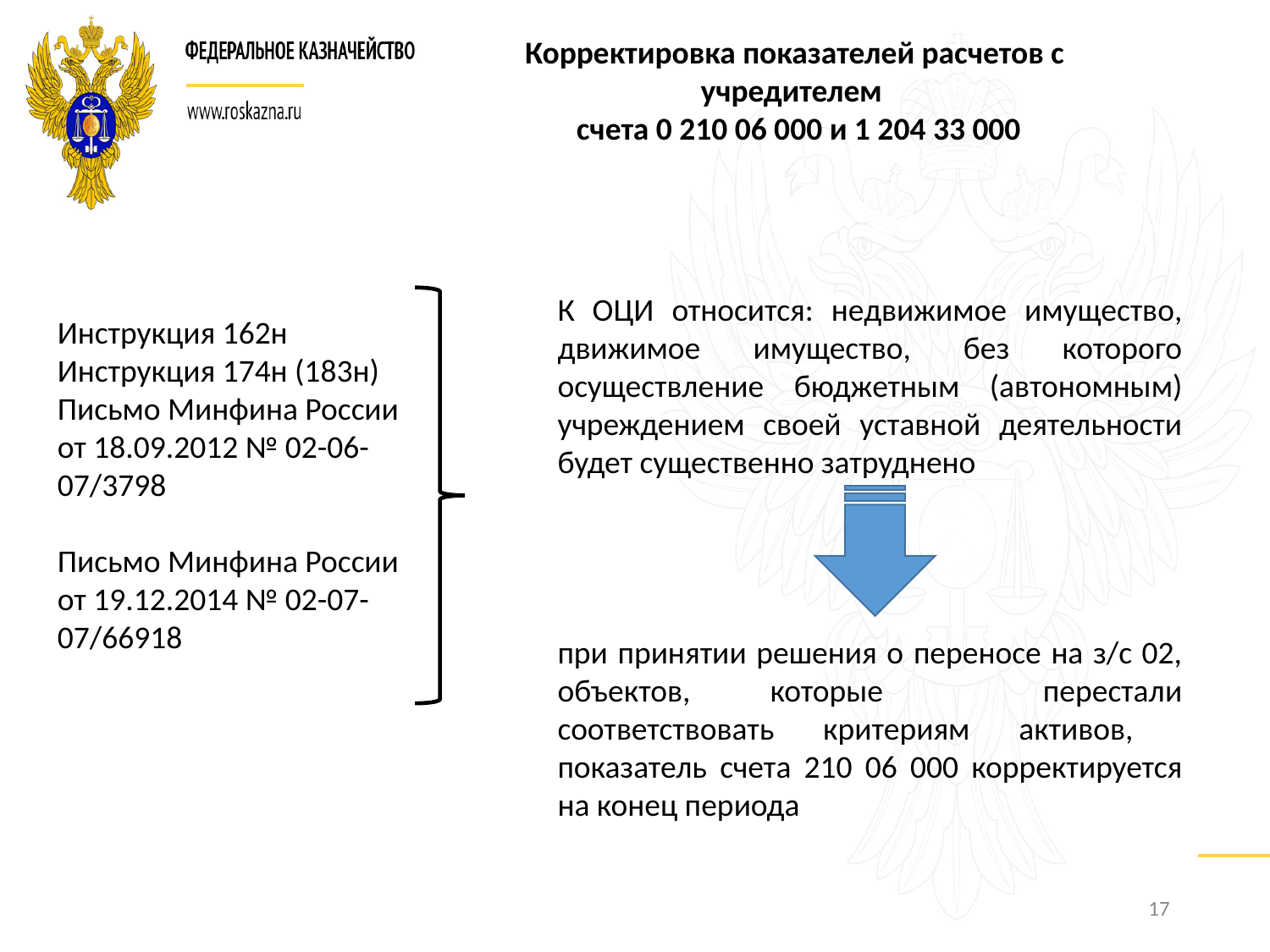

Корректировка показателей расчетов с учредителем
 счета 0 210 06 000 и 1 204 33 000
К ОЦИ относится: недвижимое имущество, движимое имущество, без которого осуществление бюджетным (автономным) учреждением своей уставной деятельности будет существенно затруднено

при принятии решения о переносе на з/с 02, объектов, которые  перестали соответствовать критериям активов,
показатель счета 210 06 000 корректируется на конец периода

Инструкция 162н
Инструкция 174н (183н)
Письмо Минфина России
от 18.09.2012 № 02-06-07/3798

Письмо Минфина России
от 19.12.2014 № 02-07-07/66918

17